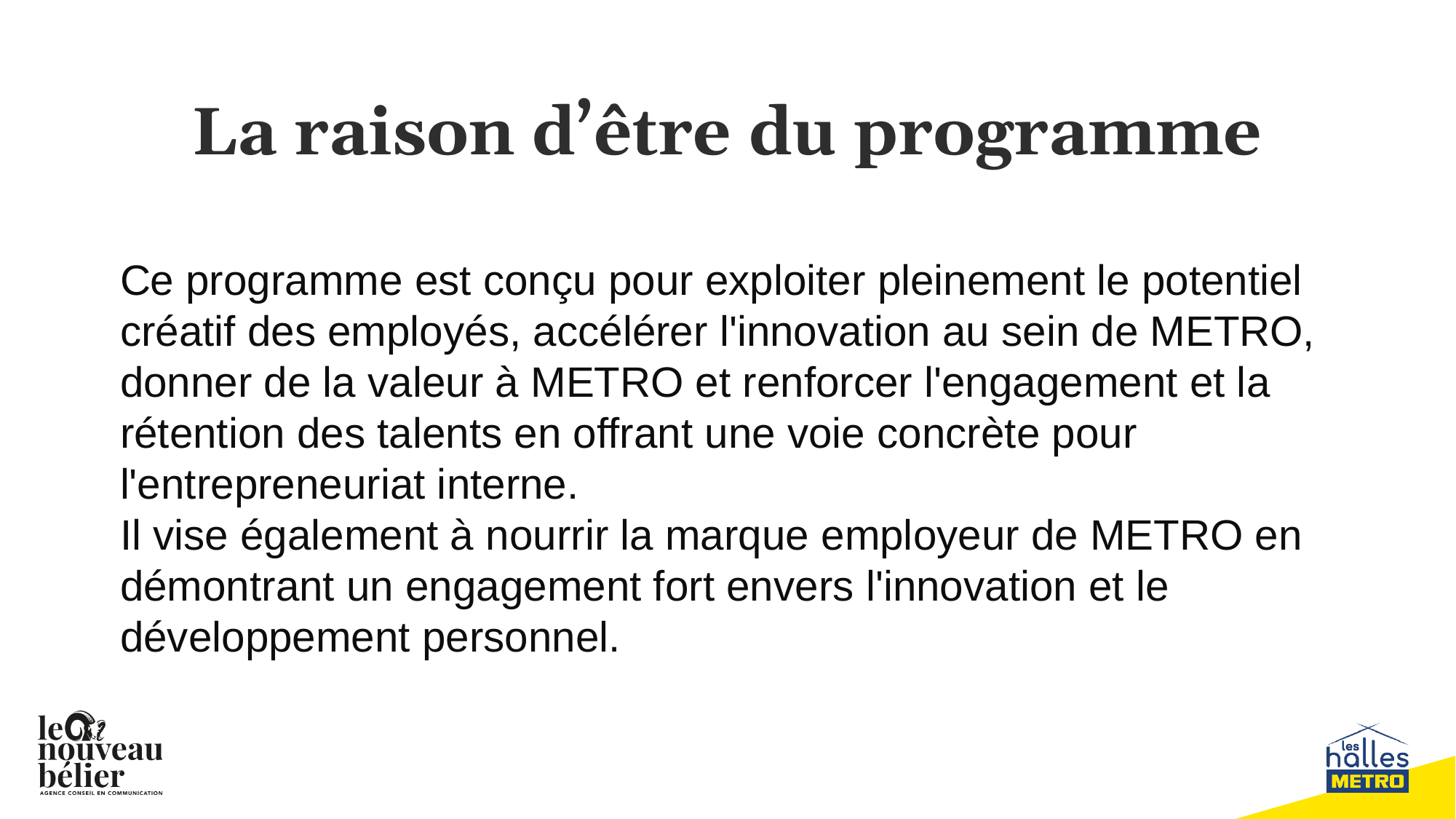

# La raison d’être du programme
Ce programme est conçu pour exploiter pleinement le potentiel créatif des employés, accélérer l'innovation au sein de METRO, donner de la valeur à METRO et renforcer l'engagement et la rétention des talents en offrant une voie concrète pour l'entrepreneuriat interne.
Il vise également à nourrir la marque employeur de METRO en démontrant un engagement fort envers l'innovation et le développement personnel.